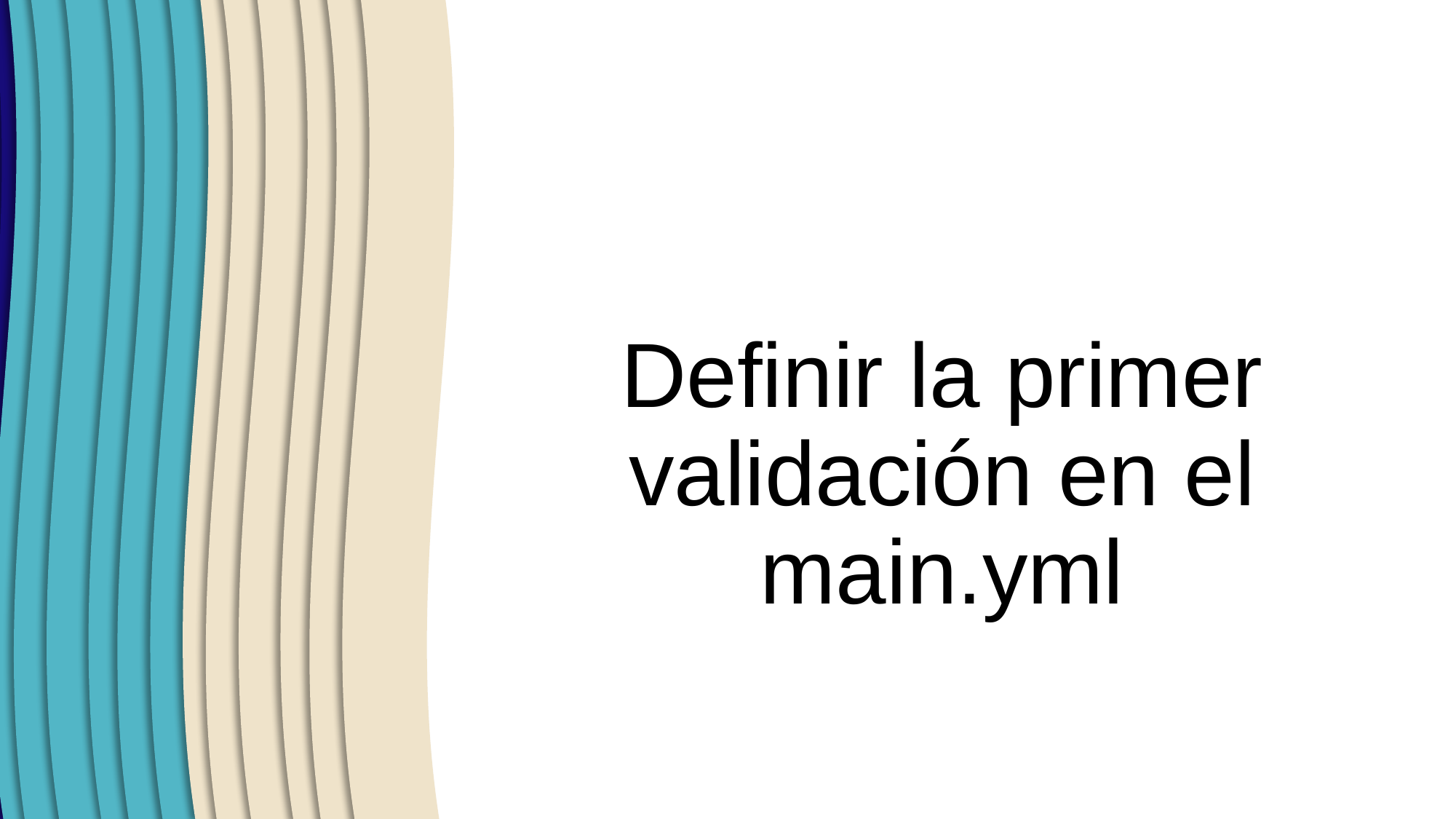

# Definir la primer validación en el main.yml